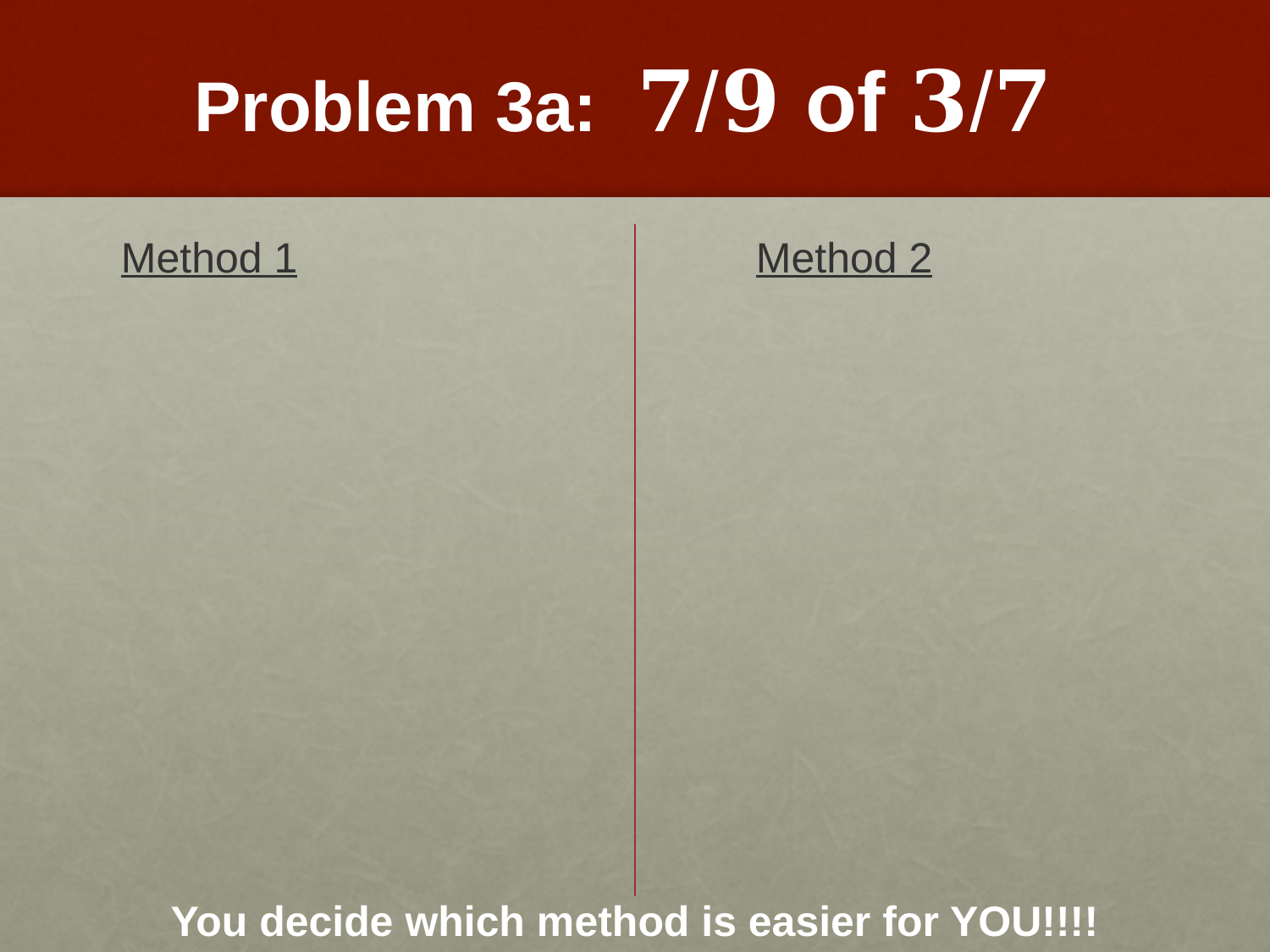

# Problem 3a:  𝟕/𝟗 of 𝟑/𝟕
Method 1				Method 2
You decide which method is easier for YOU!!!!